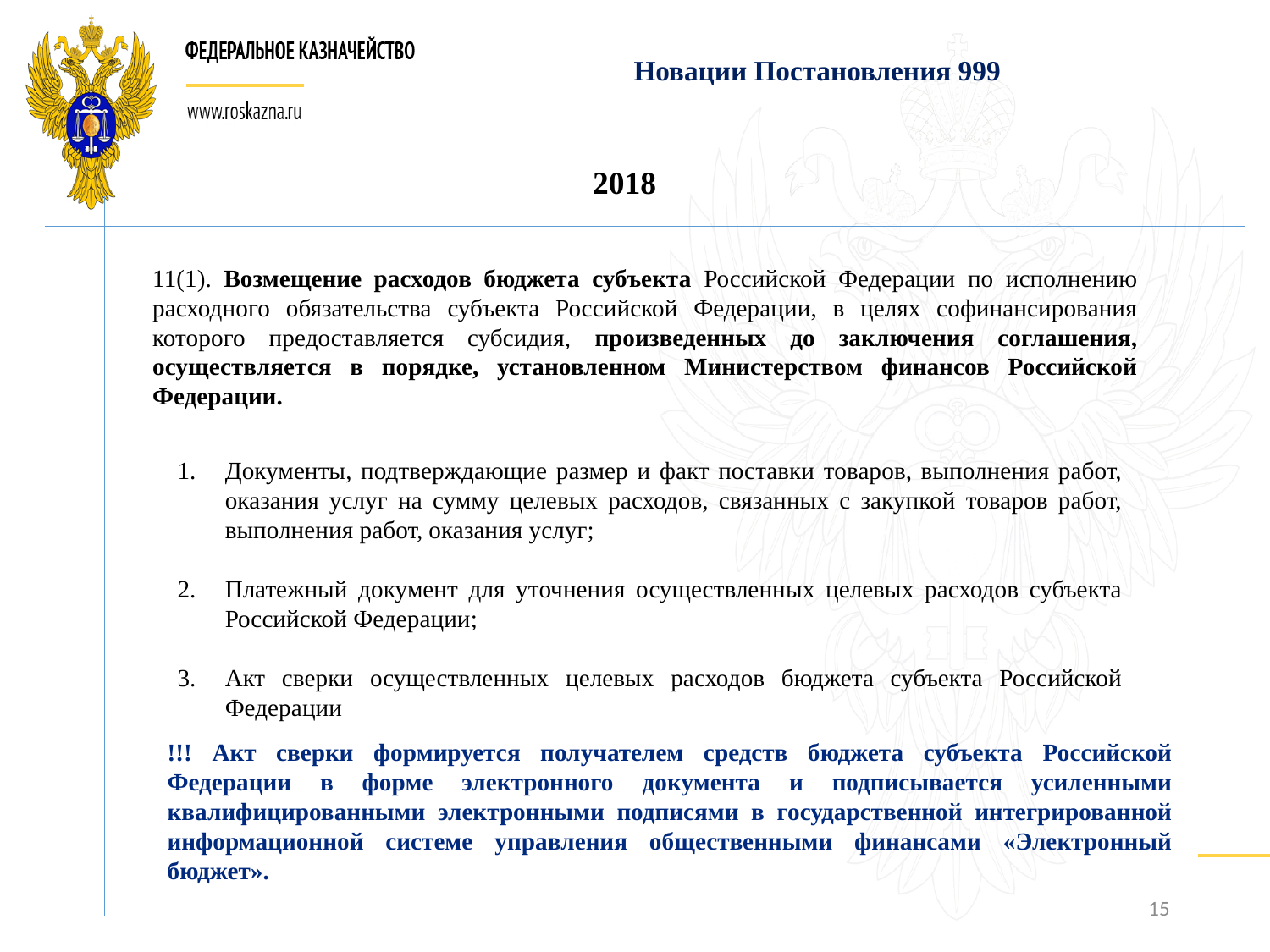

Новации Постановления 999
2018
11(1). Возмещение расходов бюджета субъекта Российской Федерации по исполнению расходного обязательства субъекта Российской Федерации, в целях софинансирования которого предоставляется субсидия, произведенных до заключения соглашения, осуществляется в порядке, установленном Министерством финансов Российской Федерации.

Документы, подтверждающие размер и факт поставки товаров, выполнения работ, оказания услуг на сумму целевых расходов, связанных с закупкой товаров работ, выполнения работ, оказания услуг;

Платежный документ для уточнения осуществленных целевых расходов субъекта Российской Федерации;

Акт сверки осуществленных целевых расходов бюджета субъекта Российской Федерации
!!! Акт сверки формируется получателем средств бюджета субъекта Российской Федерации в форме электронного документа и подписывается усиленными квалифицированными электронными подписями в государственной интегрированной информационной системе управления общественными финансами «Электронный бюджет».
15